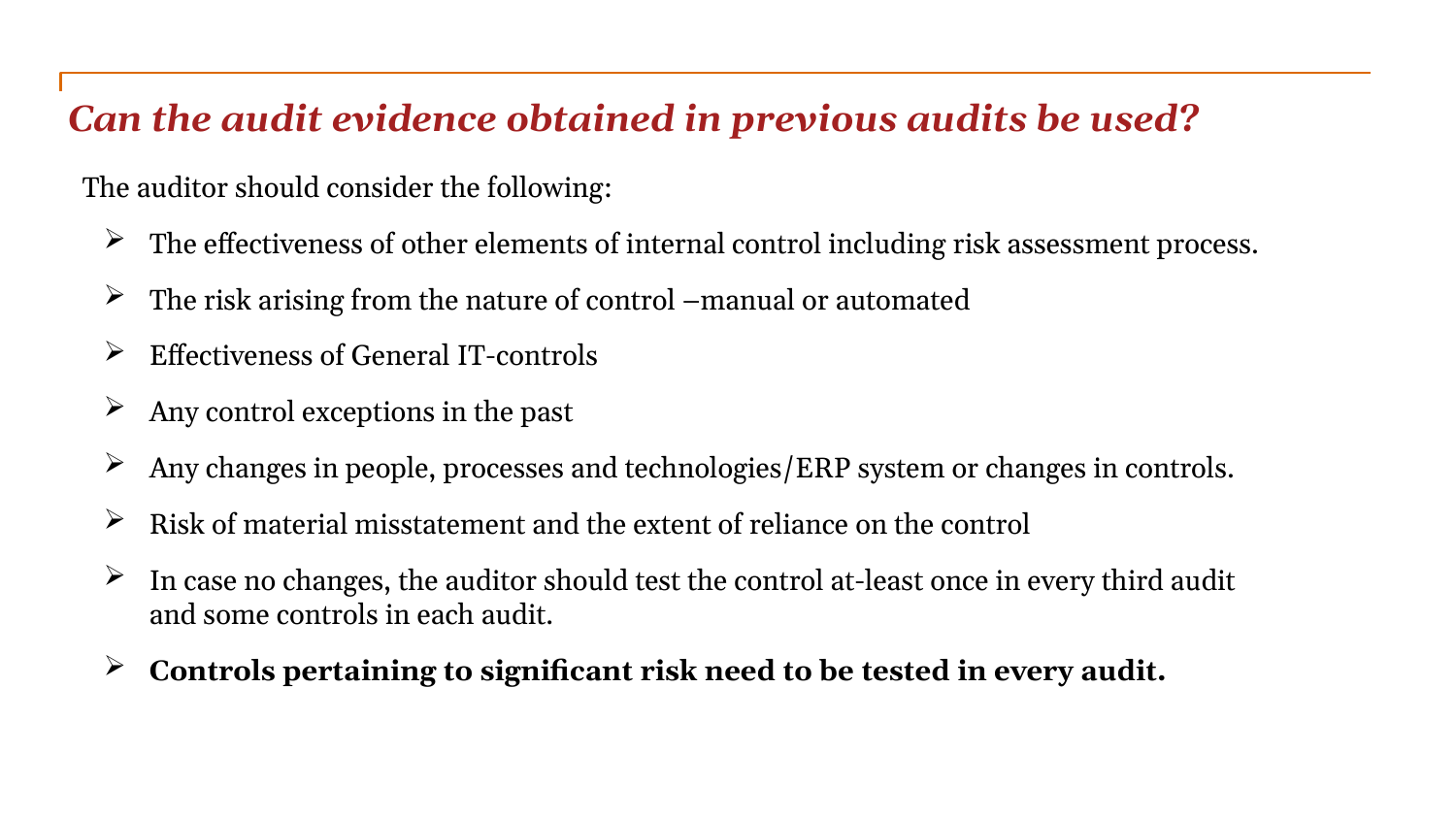

Can the audit evidence obtained in previous audits be used?
The auditor should consider the following:
The effectiveness of other elements of internal control including risk assessment process.
The risk arising from the nature of control –manual or automated
Effectiveness of General IT-controls
Any control exceptions in the past
Any changes in people, processes and technologies/ERP system or changes in controls.
Risk of material misstatement and the extent of reliance on the control
In case no changes, the auditor should test the control at-least once in every third audit and some controls in each audit.
Controls pertaining to significant risk need to be tested in every audit.